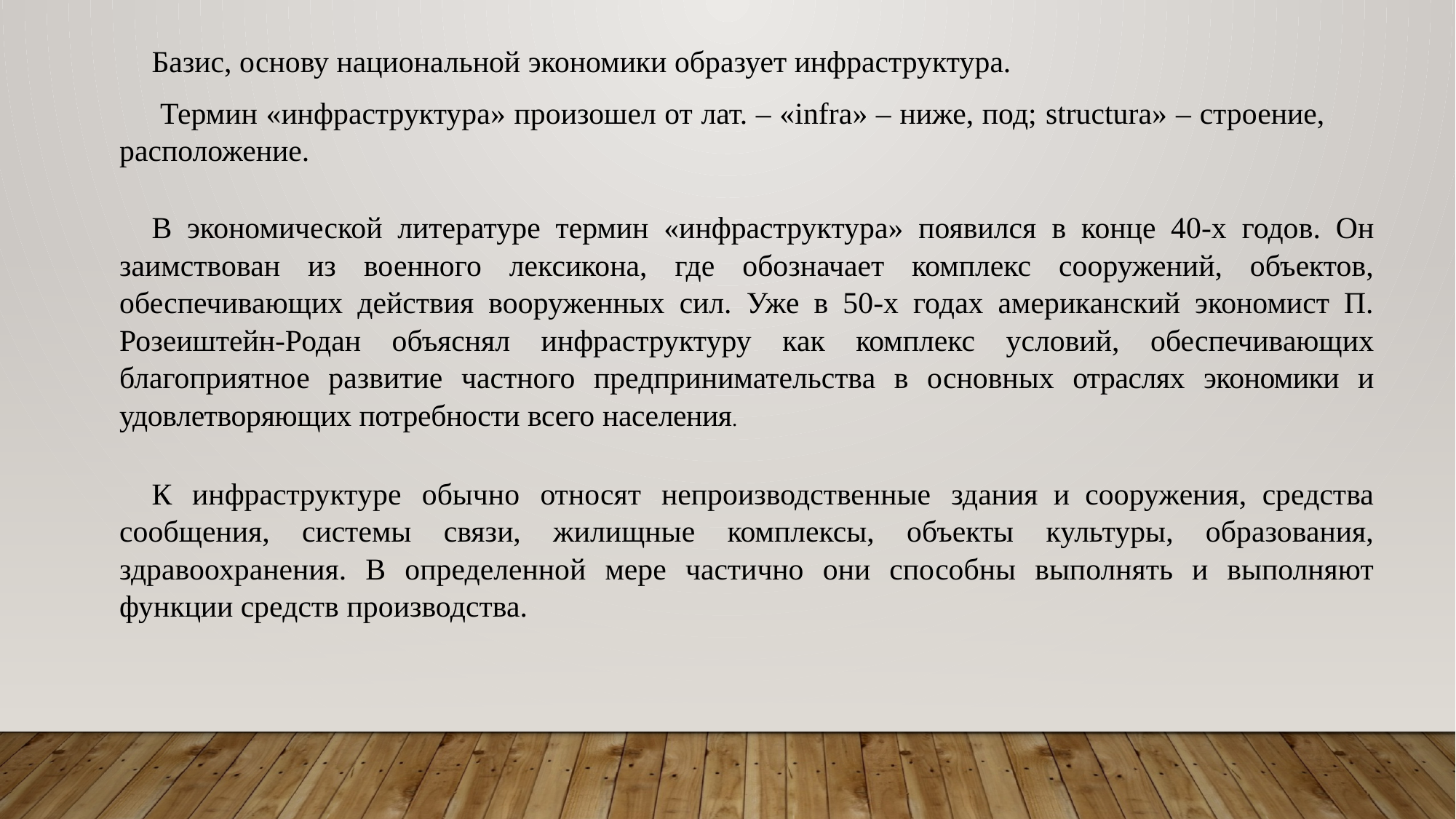

Базис, основу национальной экономики образует инфраструктура.
 Термин «инфраструктура» произошел от лат. – «infra» – ниже, под; structura» – строение, расположение.
В экономической литературе термин «инфраструктура» появился в конце 40-х годов. Он заимствован из военного лексикона, где обозначает комплекс сооружений, объектов, обеспечивающих действия вооруженных сил. Уже в 50-х годах американский экономист П. Розеиштейн-Родан объяснял инфраструктуру как комплекс условий, обеспечивающих благоприятное развитие частного предпринимательства в основных отраслях экономики и удовлетворяющих потребности всего населения.
К инфраструктуре обычно относят непроизводственные здания и сооружения, средства сообщения, системы связи, жилищные комплексы, объекты культуры, образования, здравоохранения. В определенной мере частично они способны выполнять и выполняют функции средств производства.